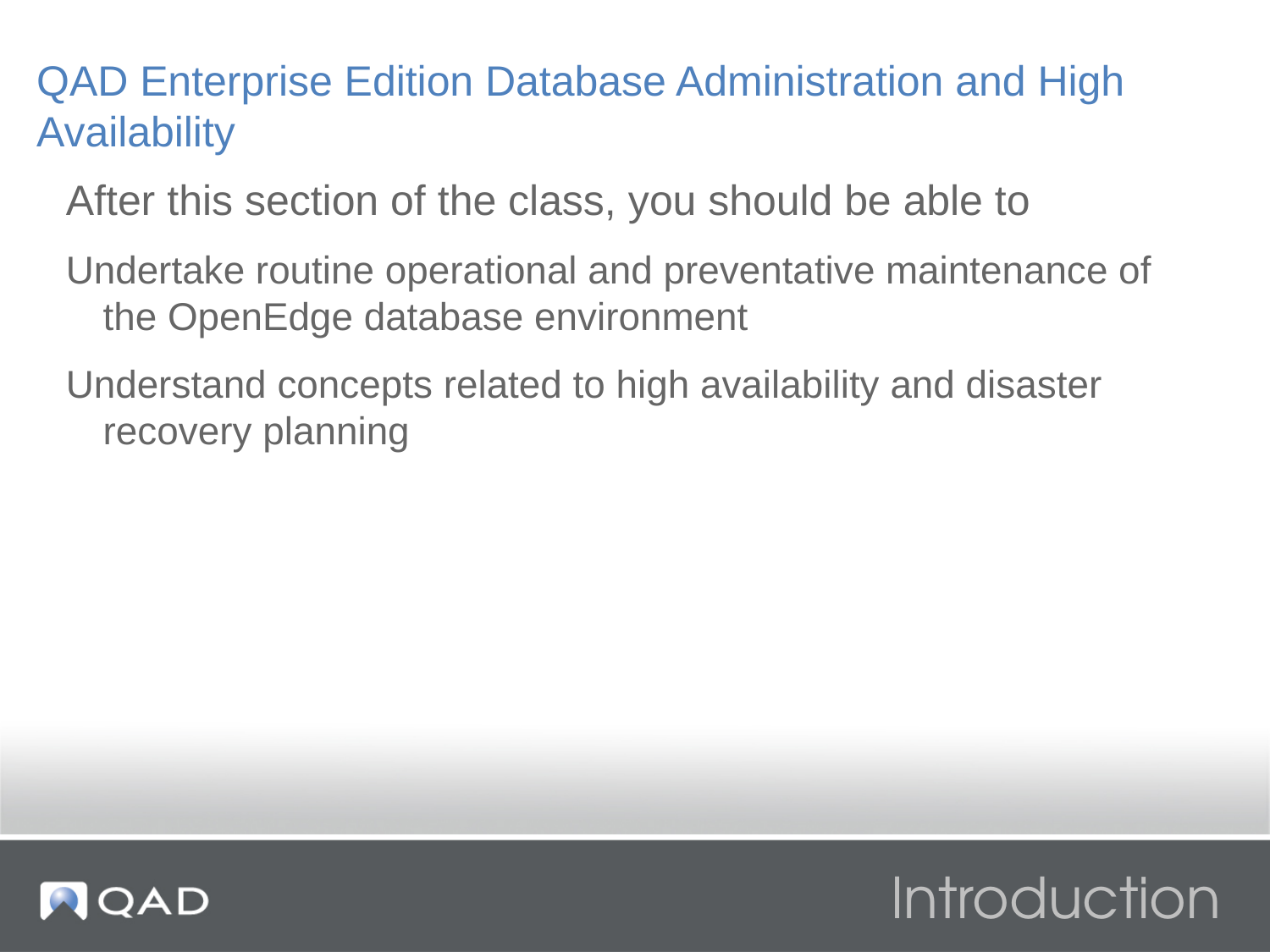

QAD Enterprise Edition Database Administration and High Availability
After this section of the class, you should be able to
Undertake routine operational and preventative maintenance of the OpenEdge database environment
Understand concepts related to high availability and disaster recovery planning

Introduction